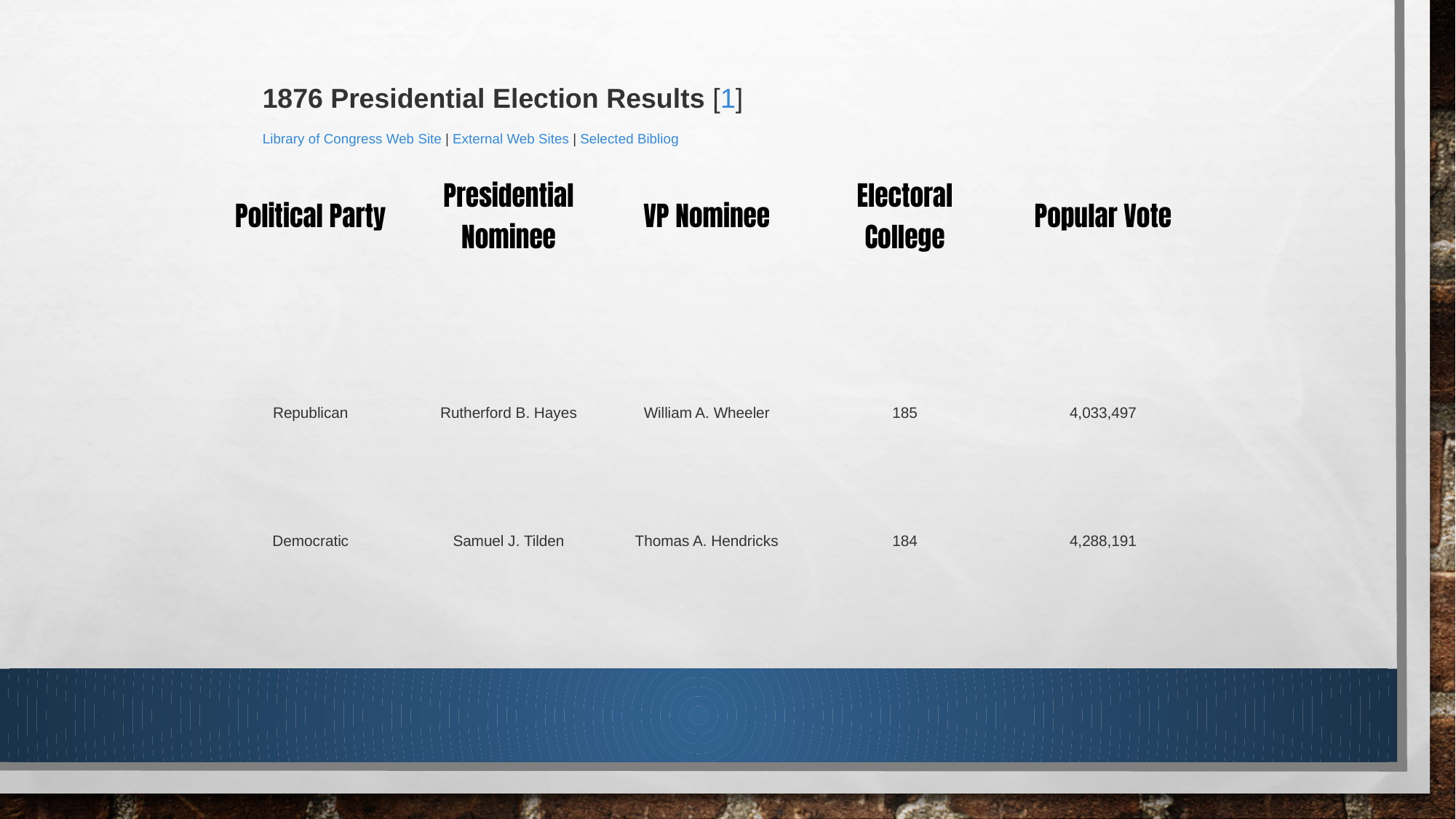

1876 Presidential Election Results [1]

Library of Congress Web Site | External Web Sites | Selected Bibliog
| Political Party | Presidential Nominee | VP Nominee | Electoral College | Popular Vote |
| --- | --- | --- | --- | --- |
| Republican | Rutherford B. Hayes | William A. Wheeler | 185 | 4,033,497 |
| Democratic | Samuel J. Tilden | Thomas A. Hendricks | 184 | 4,288,191 |